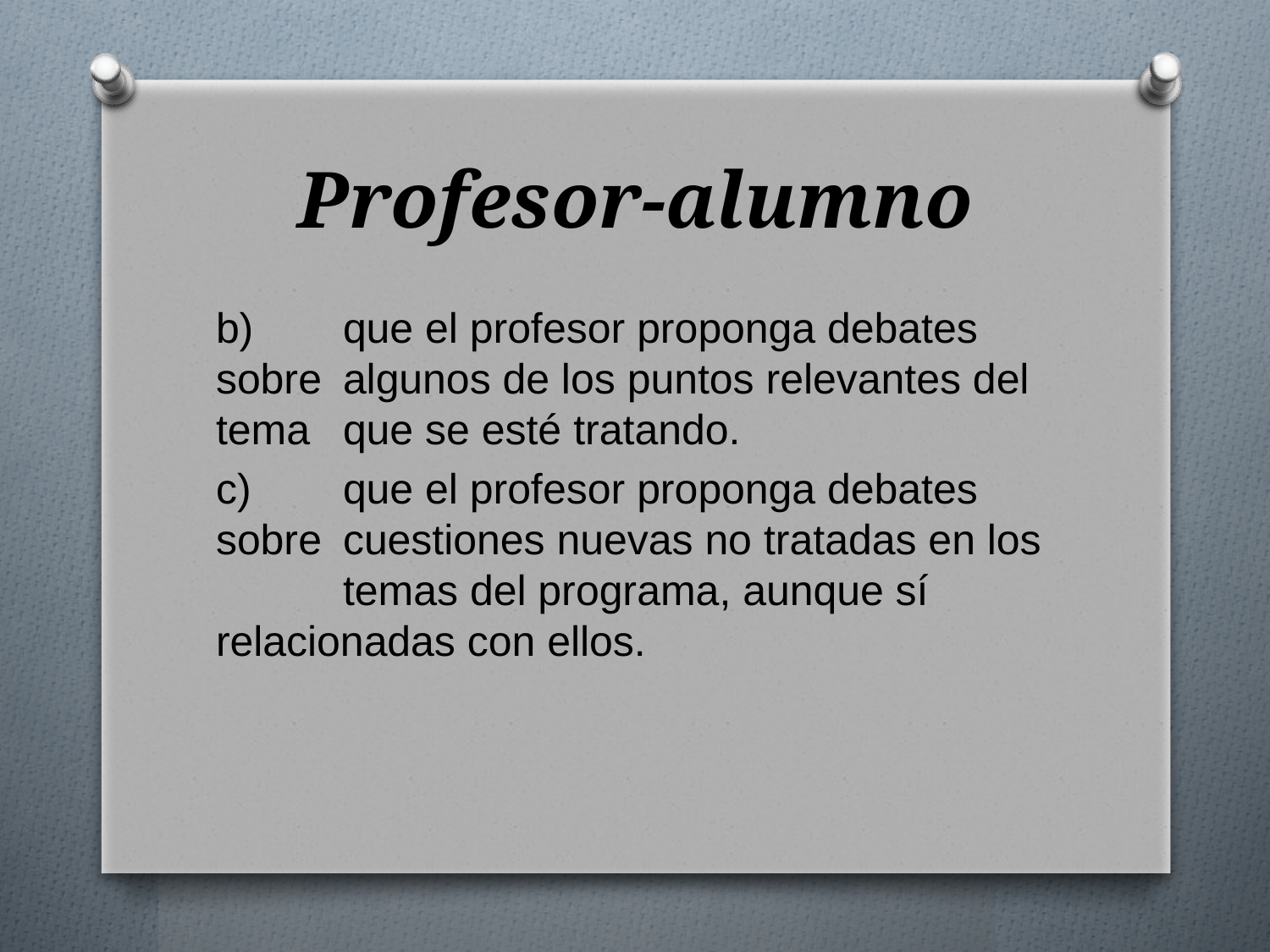

# Profesor-alumno
b)	que el profesor proponga debates sobre 	algunos de los puntos relevantes del tema 	que se esté tratando.
c)	que el profesor proponga debates sobre 	cuestiones nuevas no tratadas en los 	temas del programa, aunque sí 	relacionadas con ellos.